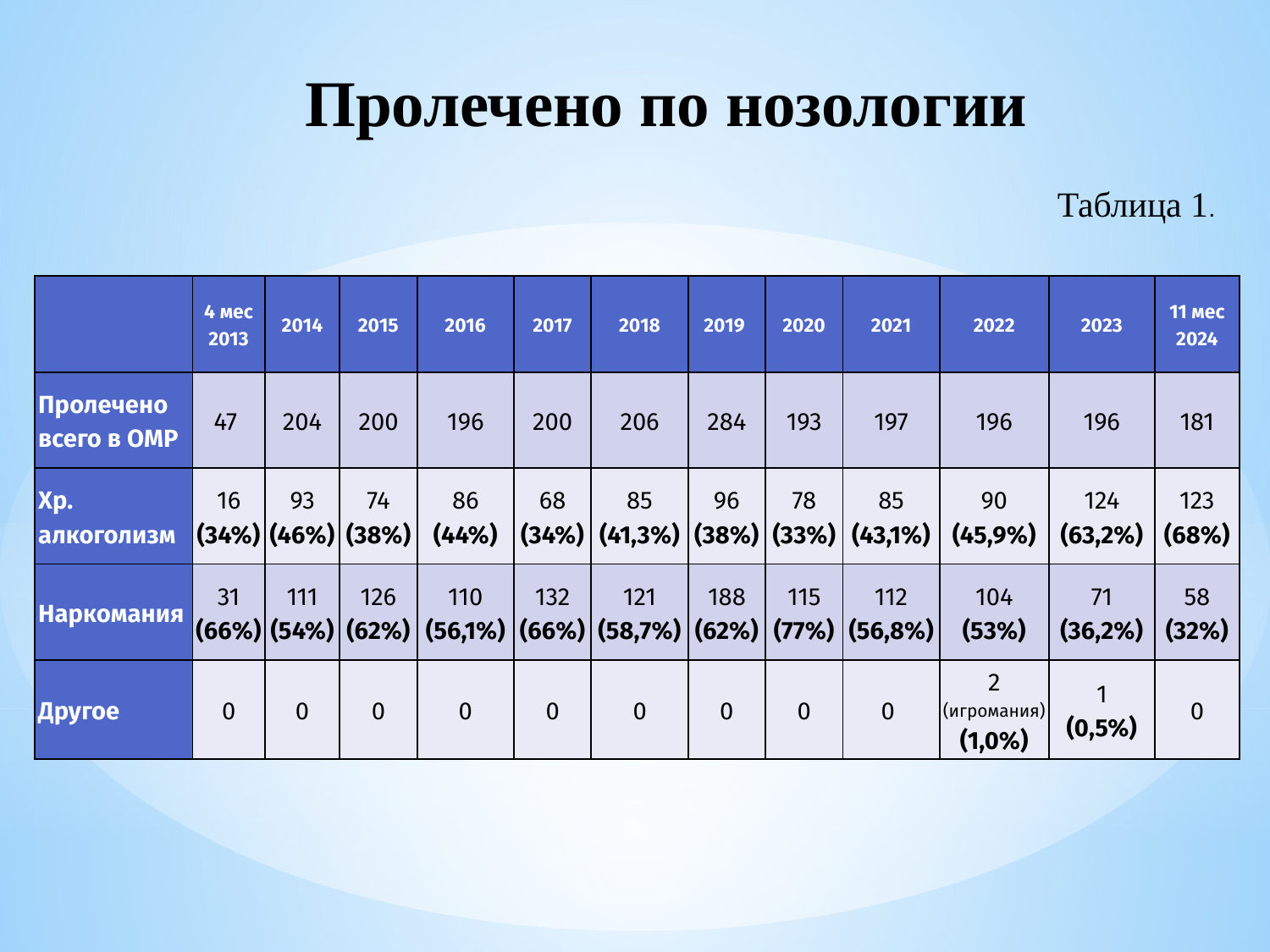

Пролечено по нозологии

Таблица 1.

|  | 4 мес 2013 | 2014 | 2015 | 2016 | 2017 | 2018 | 2019 | 2020 | 2021 | 2022 | 2023 | 11 мес 2024 |
| --- | --- | --- | --- | --- | --- | --- | --- | --- | --- | --- | --- | --- |
| Пролечено всего в ОМР | 47 | 204 | 200 | 196 | 200 | 206 | 284 | 193 | 197 | 196 | 196 | 181 |
| Хр. алкоголизм | 16 (34%) | 93 (46%) | 74 (38%) | 86 (44%) | 68 (34%) | 85 (41,3%) | 96 (38%) | 78 (33%) | 85 (43,1%) | 90 (45,9%) | 124 (63,2%) | 123 (68%) |
| Наркомания | 31 (66%) | 111 (54%) | 126 (62%) | 110 (56,1%) | 132 (66%) | 121 (58,7%) | 188 (62%) | 115 (77%) | 112 (56,8%) | 104 (53%) | 71 (36,2%) | 58 (32%) |
| Другое | 0 | 0 | 0 | 0 | 0 | 0 | 0 | 0 | 0 | 2 (игромания) (1,0%) | 1 (0,5%) | 0 |